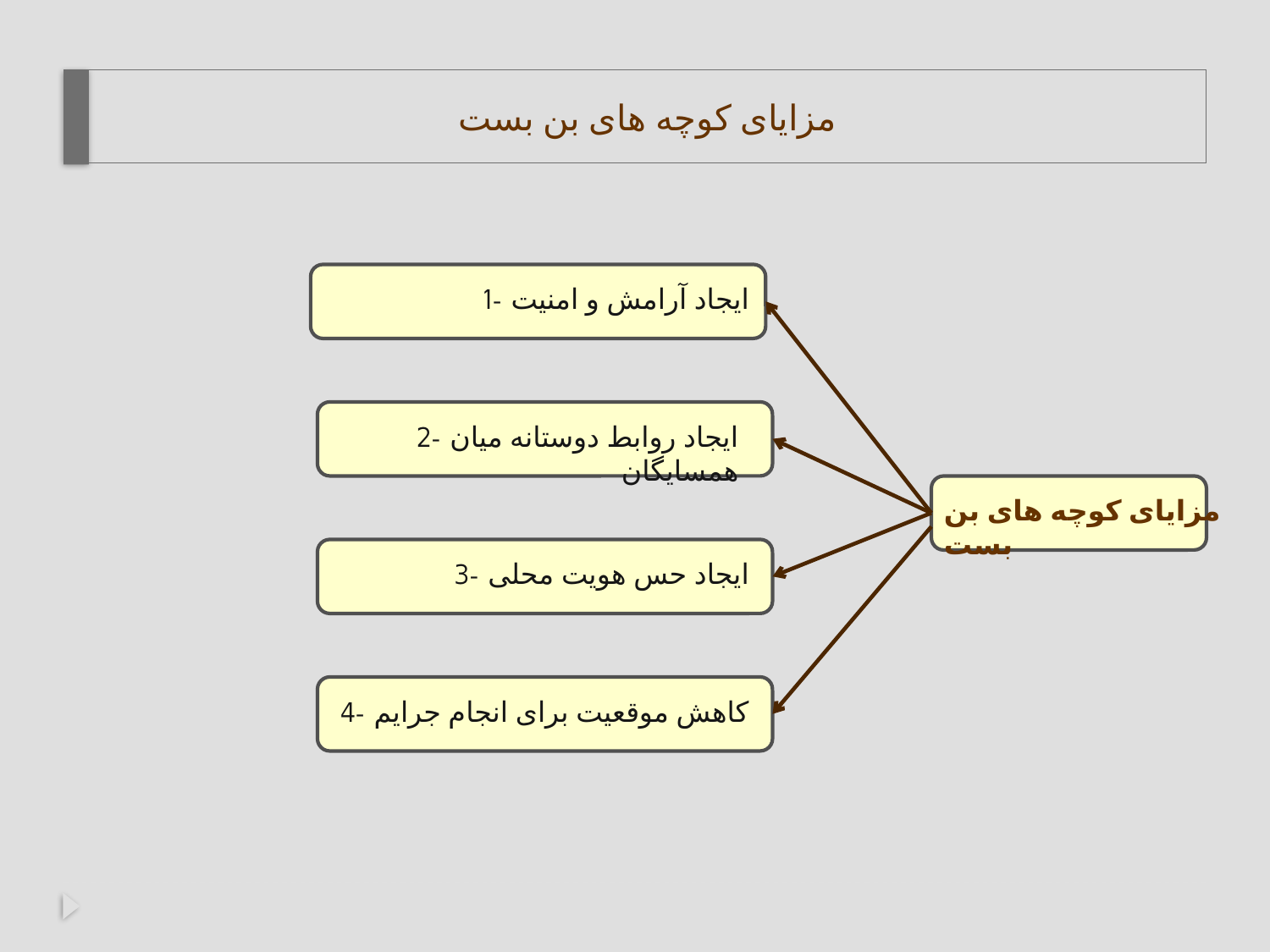

# مزایای کوچه های بن بست

1- ایجاد آرامش و امنیت

2- ایجاد روابط دوستانه میان همسایگان

مزایای کوچه های بن بست

3- ایجاد حس هویت محلی

4- کاهش موقعیت برای انجام جرایم